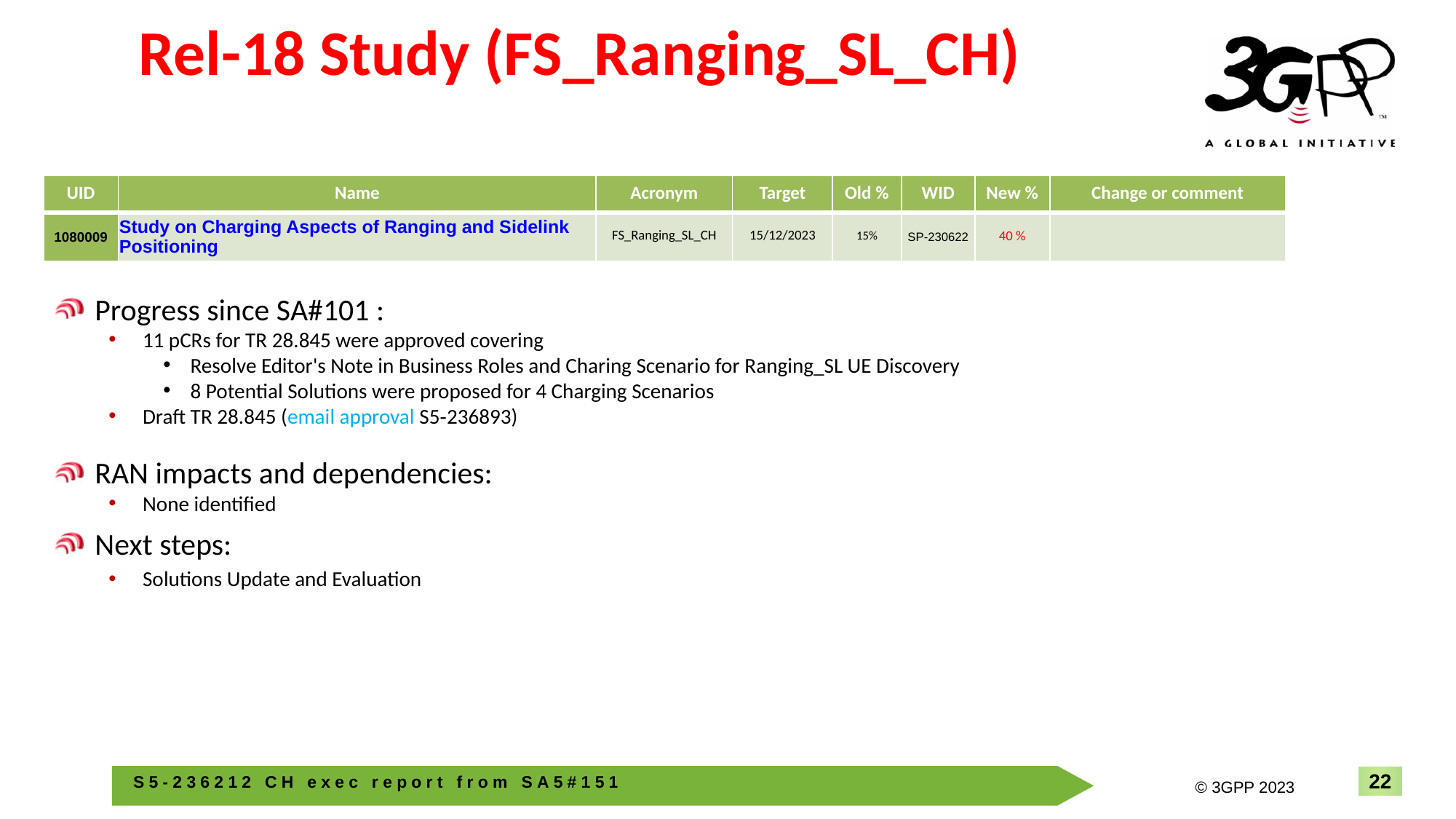

# Rel-18 Study (FS_Ranging_SL_CH)
| UID | Name | Acronym | Target | Old % | WID | New % | Change or comment |
| --- | --- | --- | --- | --- | --- | --- | --- |
| 1080009 | Study on Charging Aspects of Ranging and Sidelink Positioning | FS\_Ranging\_SL\_CH | 15/12/2023 | 15% | SP-230622 | 40 % |  |
Progress since SA#101 :
11 pCRs for TR 28.845 were approved covering
Resolve Editor's Note in Business Roles and Charing Scenario for Ranging_SL UE Discovery
8 Potential Solutions were proposed for 4 Charging Scenarios
Draft TR 28.845 (email approval S5‑236893)

RAN impacts and dependencies:
None identified
Next steps:
Solutions Update and Evaluation